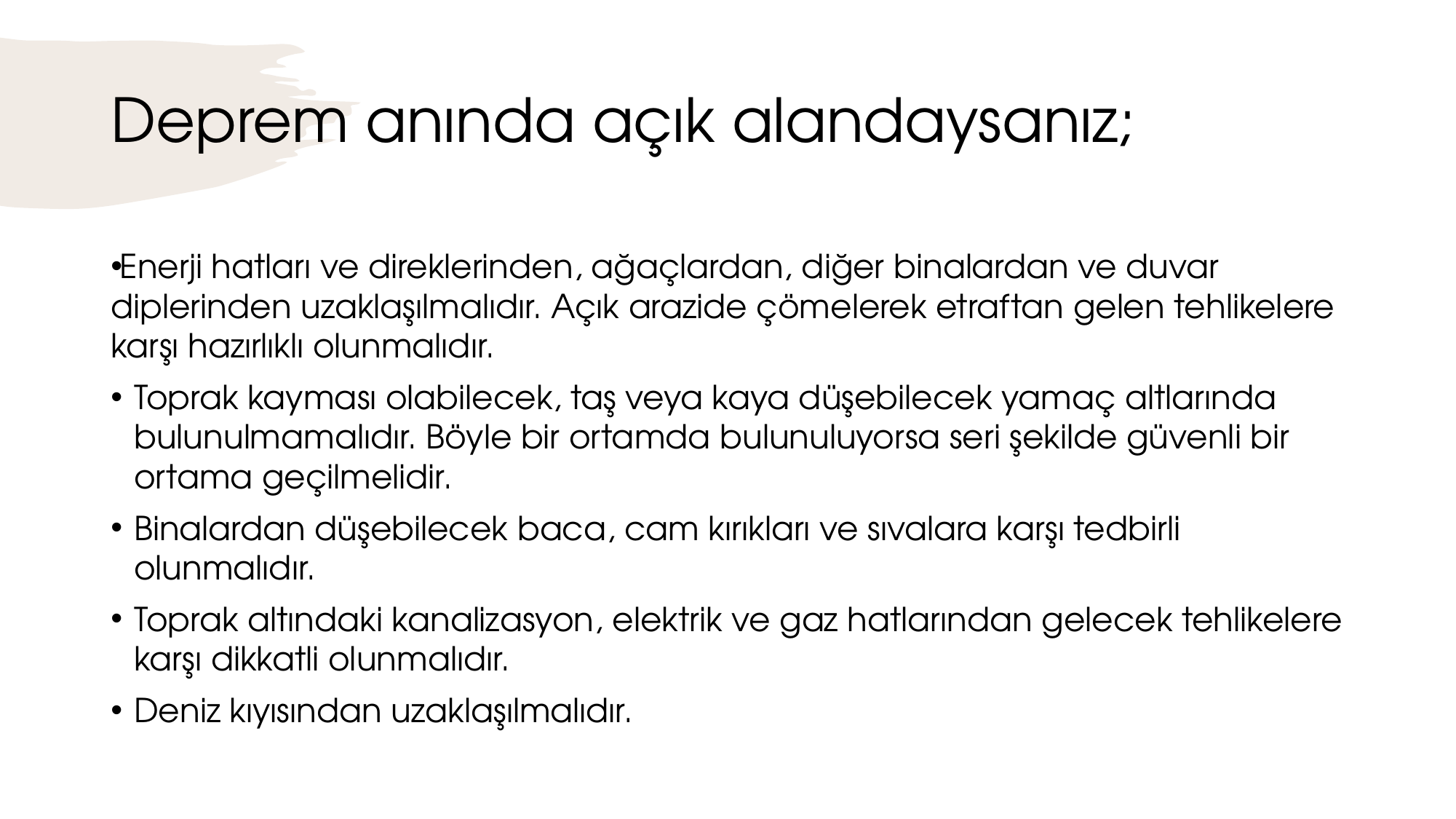

# Deprem anında açık alandaysanız;
Enerji hatları ve direklerinden, ağaçlardan, diğer binalardan ve duvar diplerinden uzaklaşılmalıdır. Açık arazide çömelerek etraftan gelen tehlikelere karşı hazırlıklı olunmalıdır.
Toprak kayması olabilecek, taş veya kaya düşebilecek yamaç altlarında bulunulmamalıdır. Böyle bir ortamda bulunuluyorsa seri şekilde güvenli bir ortama geçilmelidir.
Binalardan düşebilecek baca, cam kırıkları ve sıvalara karşı tedbirli olunmalıdır.
Toprak altındaki kanalizasyon, elektrik ve gaz hatlarından gelecek tehlikelere karşı dikkatli olunmalıdır.
Deniz kıyısından uzaklaşılmalıdır.